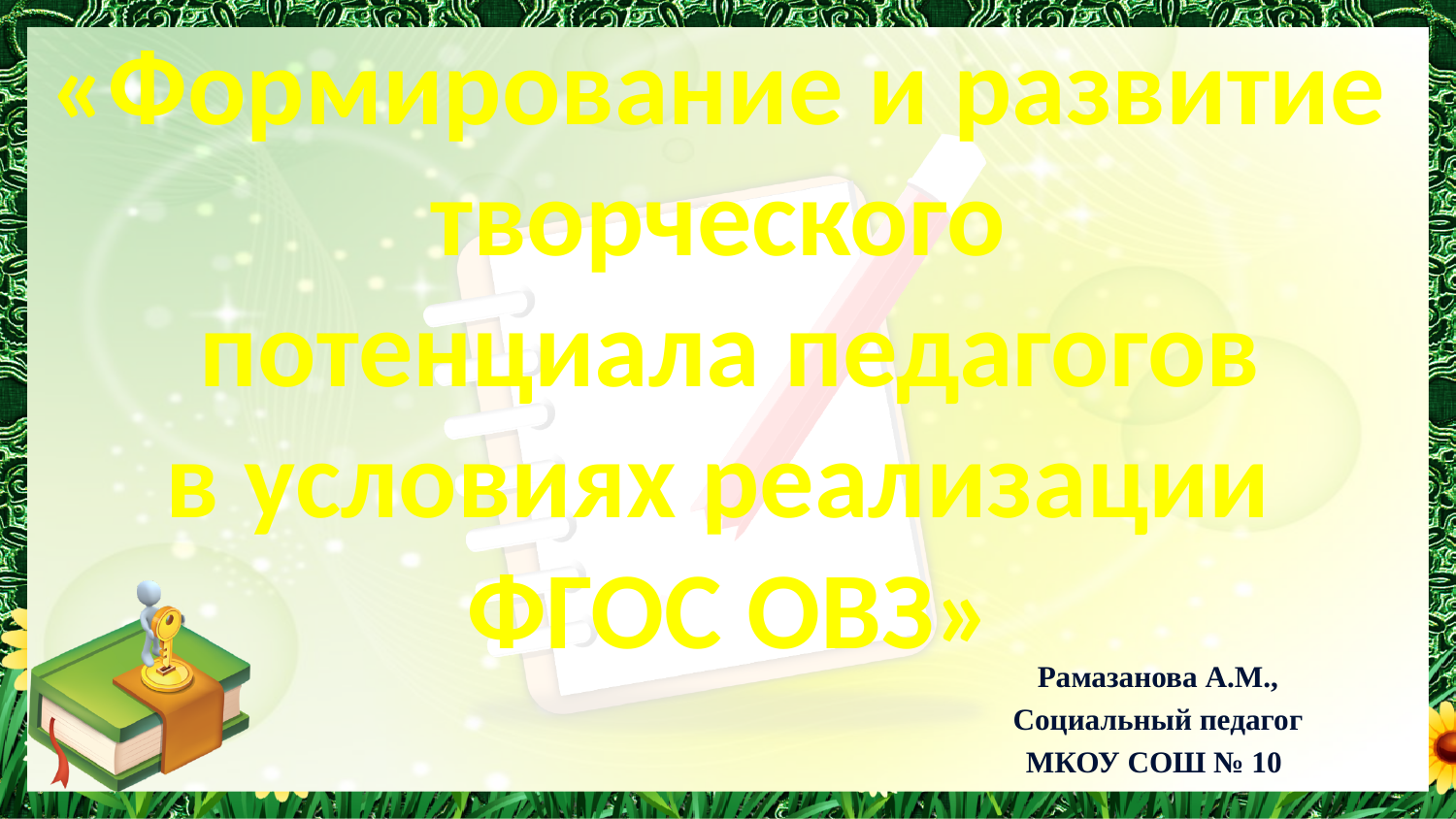

«Формирование и развитие
творческого
потенциала педагогов
в условиях реализации
ФГОС ОВЗ»

Рамазанова А.М.,
Социальный педагог
МКОУ СОШ № 10